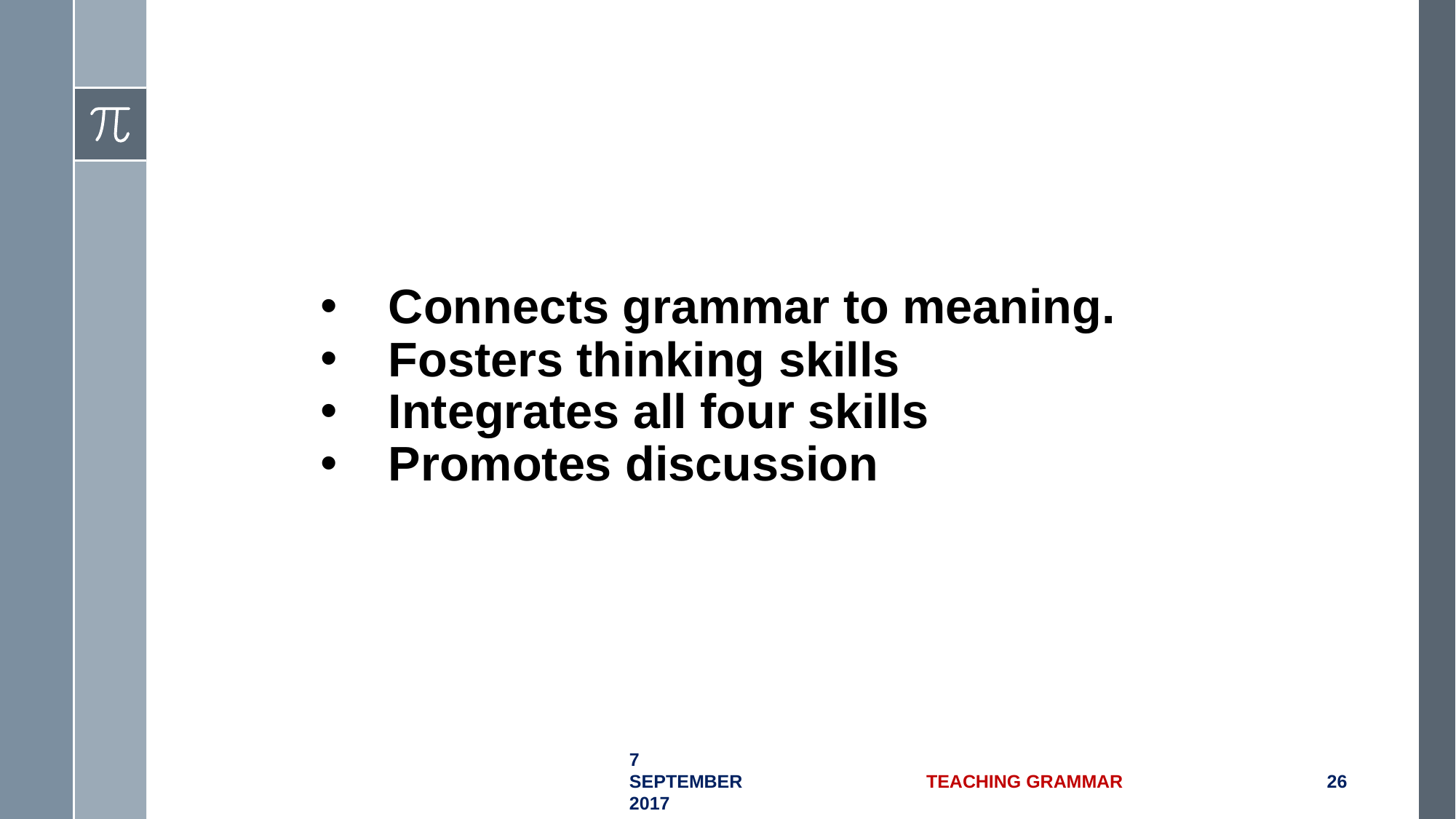

Connects grammar to meaning.
Fosters thinking skills
Integrates all four skills
Promotes discussion
7 September 2017
Teaching Grammar
26